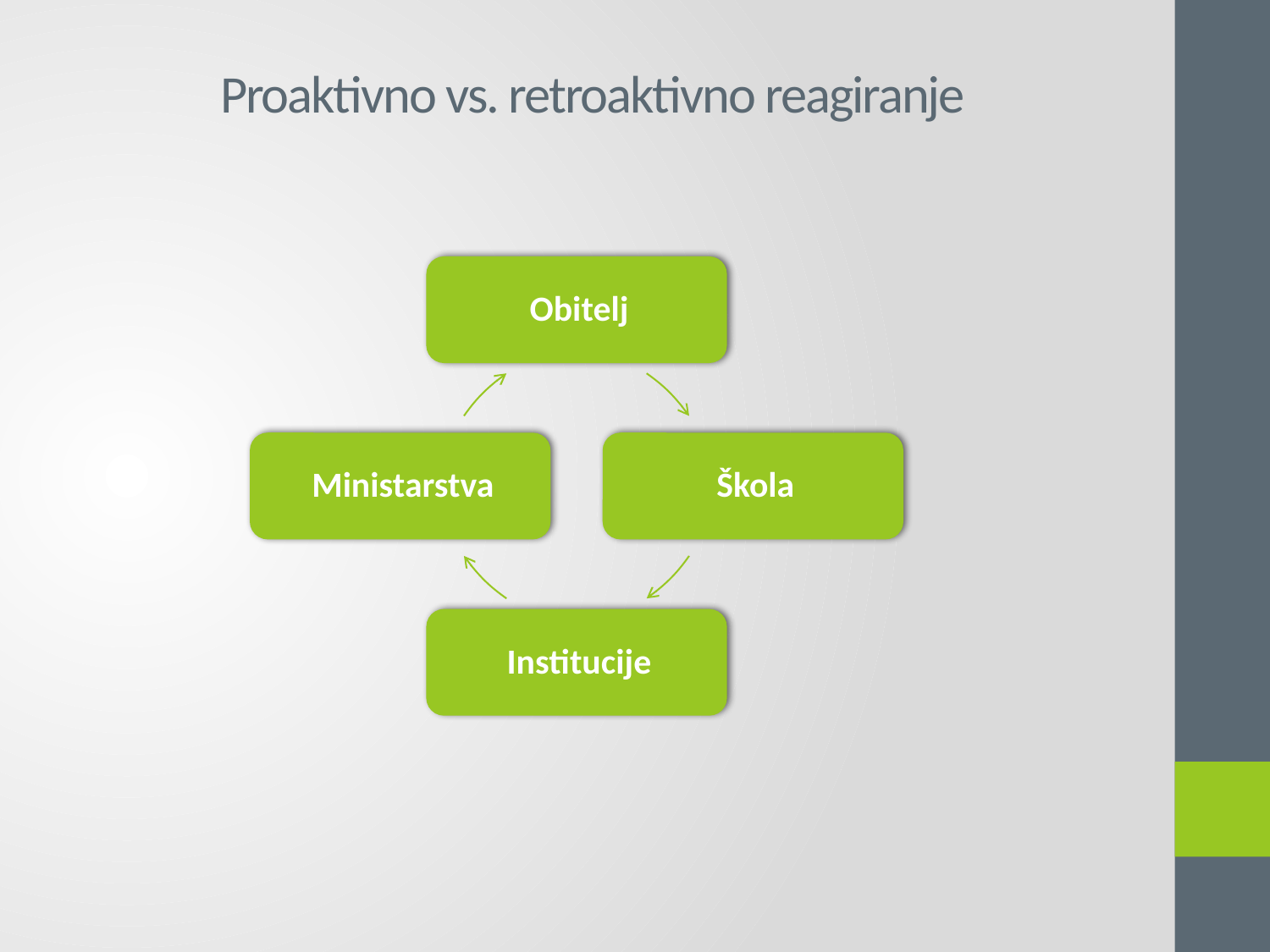

# Proaktivno vs. retroaktivno reagiranje
Obitelj
Škola
Institucije
Ministarstva